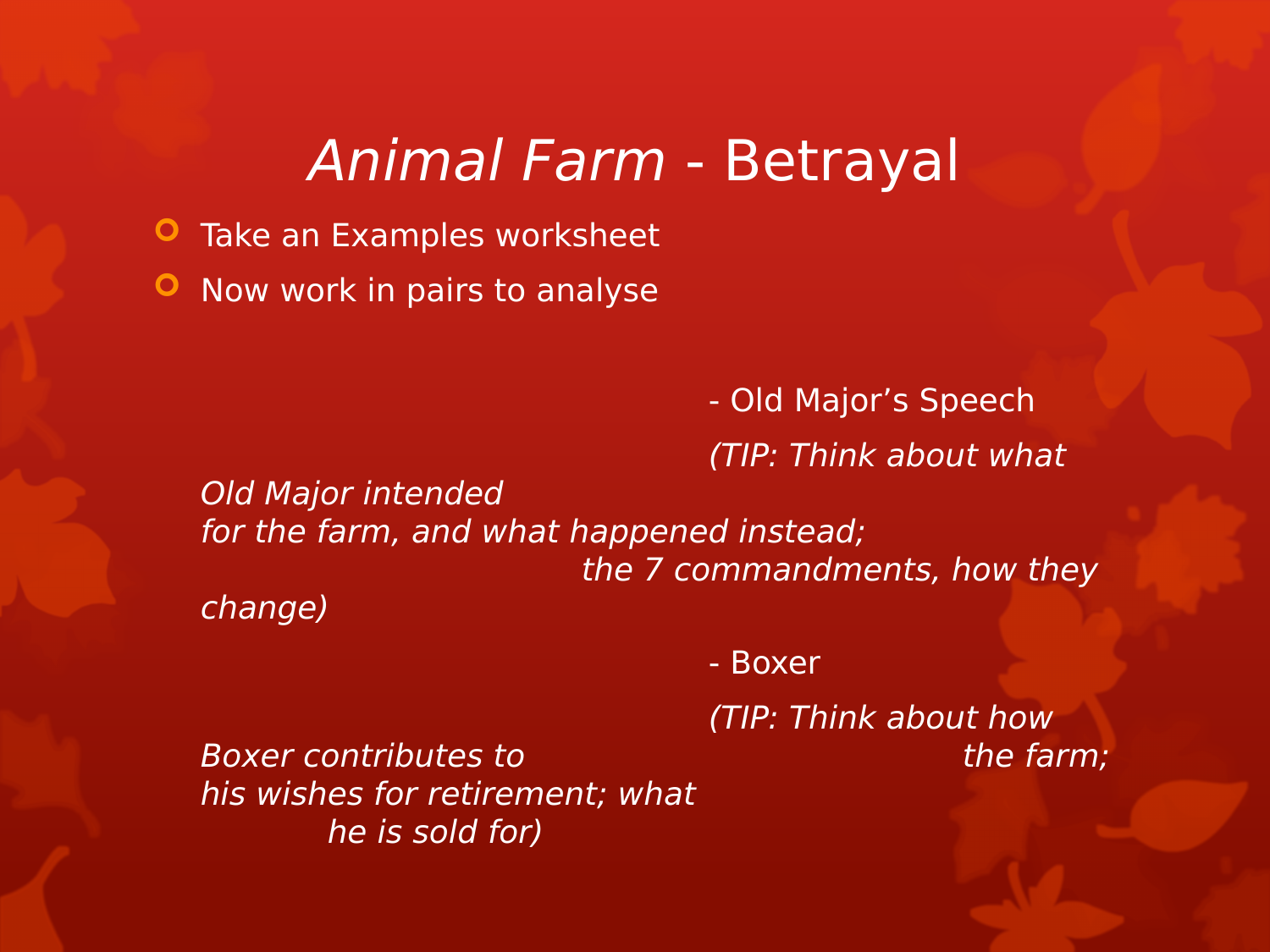

# Animal Farm - Betrayal
Take an Examples worksheet
Now work in pairs to analyse

					- Old Major’s Speech
					(TIP: Think about what Old Major intended 					for the farm, and what happened instead; 					the 7 commandments, how they change)
					- Boxer
					(TIP: Think about how Boxer contributes to 				the farm; his wishes for retirement; what 					he is sold for)